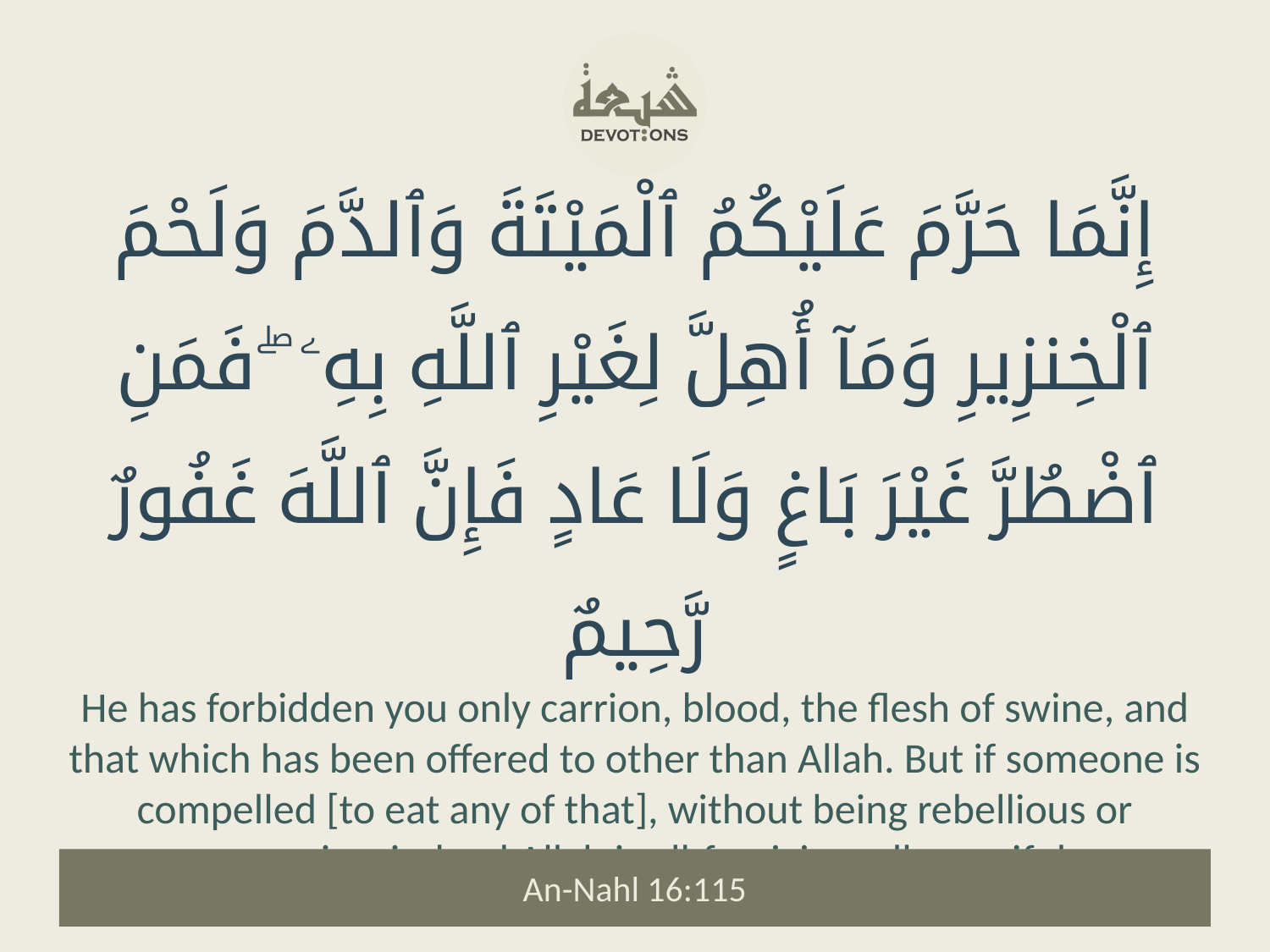

إِنَّمَا حَرَّمَ عَلَيْكُمُ ٱلْمَيْتَةَ وَٱلدَّمَ وَلَحْمَ ٱلْخِنزِيرِ وَمَآ أُهِلَّ لِغَيْرِ ٱللَّهِ بِهِۦ ۖ فَمَنِ ٱضْطُرَّ غَيْرَ بَاغٍ وَلَا عَادٍ فَإِنَّ ٱللَّهَ غَفُورٌ رَّحِيمٌ
He has forbidden you only carrion, blood, the flesh of swine, and that which has been offered to other than Allah. But if someone is compelled [to eat any of that], without being rebellious or aggressive, indeed Allah is all-forgiving, all-merciful.
An-Nahl 16:115